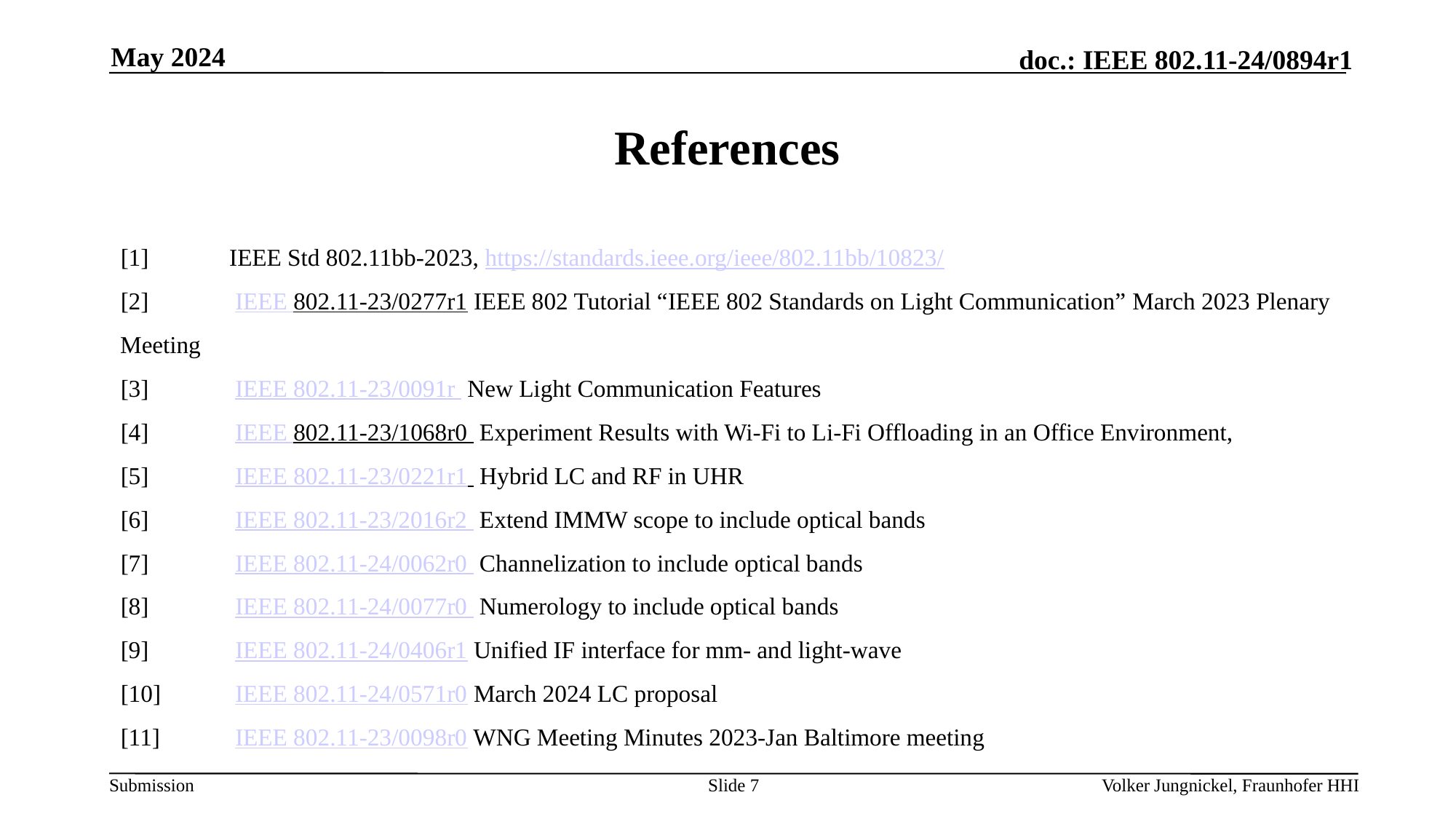

May 2024
# References
[1]	IEEE Std 802.11bb-2023, https://standards.ieee.org/ieee/802.11bb/10823/
[2]	 IEEE 802.11-23/0277r1 IEEE 802 Tutorial “IEEE 802 Standards on Light Communication” March 2023 Plenary Meeting
[3]	 IEEE 802.11-23/0091r  New Light Communication Features
[4]	 IEEE 802.11-23/1068r0  Experiment Results with Wi-Fi to Li-Fi Offloading in an Office Environment,
[5]	 IEEE 802.11-23/0221r1  Hybrid LC and RF in UHR
[6]	 IEEE 802.11-23/2016r2  Extend IMMW scope to include optical bands
[7]	 IEEE 802.11-24/0062r0  Channelization to include optical bands
[8]	 IEEE 802.11-24/0077r0  Numerology to include optical bands
[9]	 IEEE 802.11-24/0406r1 Unified IF interface for mm- and light-wave
[10]	 IEEE 802.11-24/0571r0 March 2024 LC proposal
[11]	 IEEE 802.11-23/0098r0 WNG Meeting Minutes 2023-Jan Baltimore meeting

Slide 7
Volker Jungnickel, Fraunhofer HHI